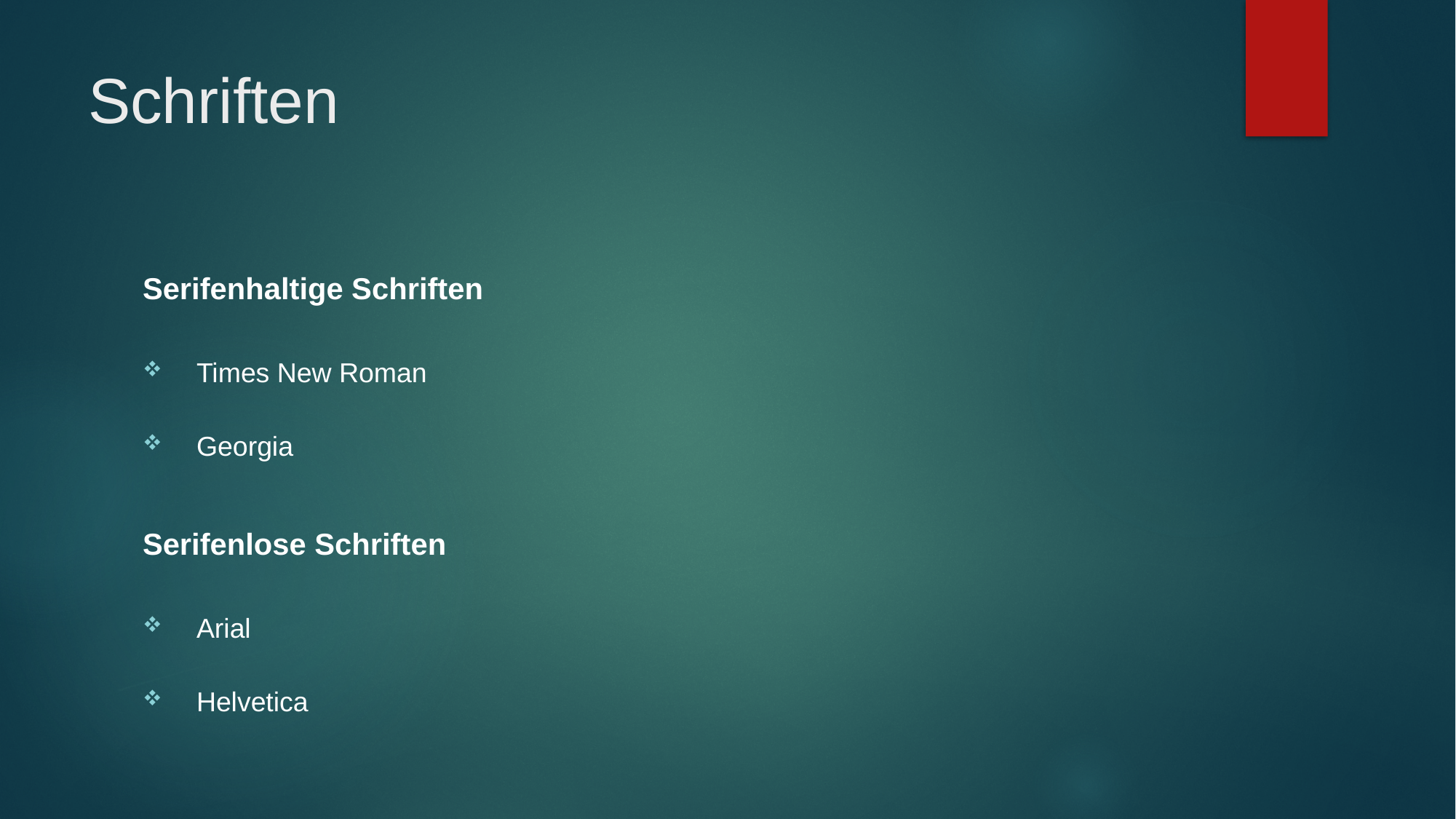

# Schriften
Serifenhaltige Schriften
Times New Roman
Georgia
Serifenlose Schriften
Arial
Helvetica